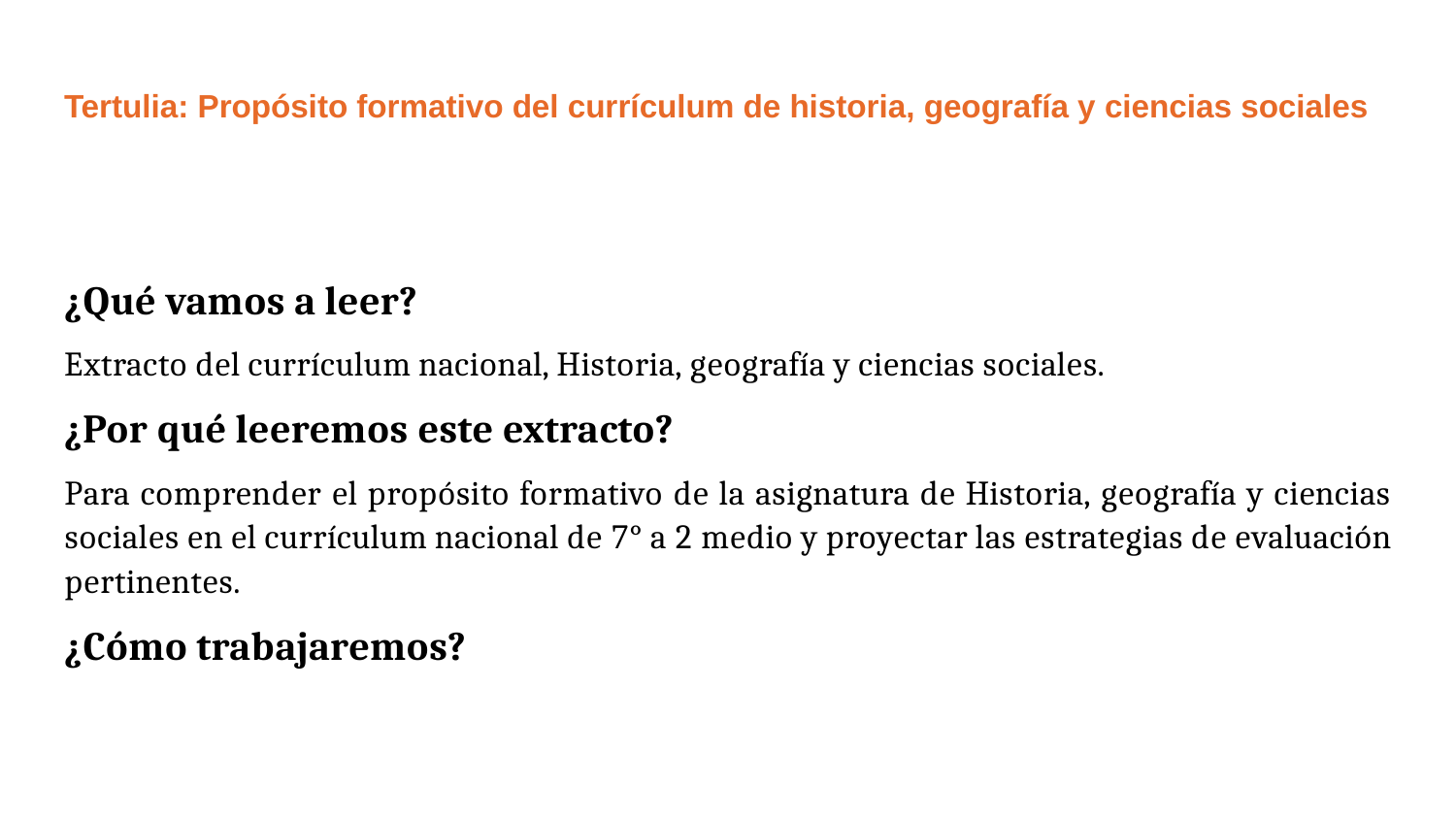

# Tertulia: Propósito formativo del currículum de historia, geografía y ciencias sociales
¿Qué vamos a leer?
Extracto del currículum nacional, Historia, geografía y ciencias sociales.
¿Por qué leeremos este extracto?
Para comprender el propósito formativo de la asignatura de Historia, geografía y ciencias sociales en el currículum nacional de 7° a 2 medio y proyectar las estrategias de evaluación pertinentes.
¿Cómo trabajaremos?